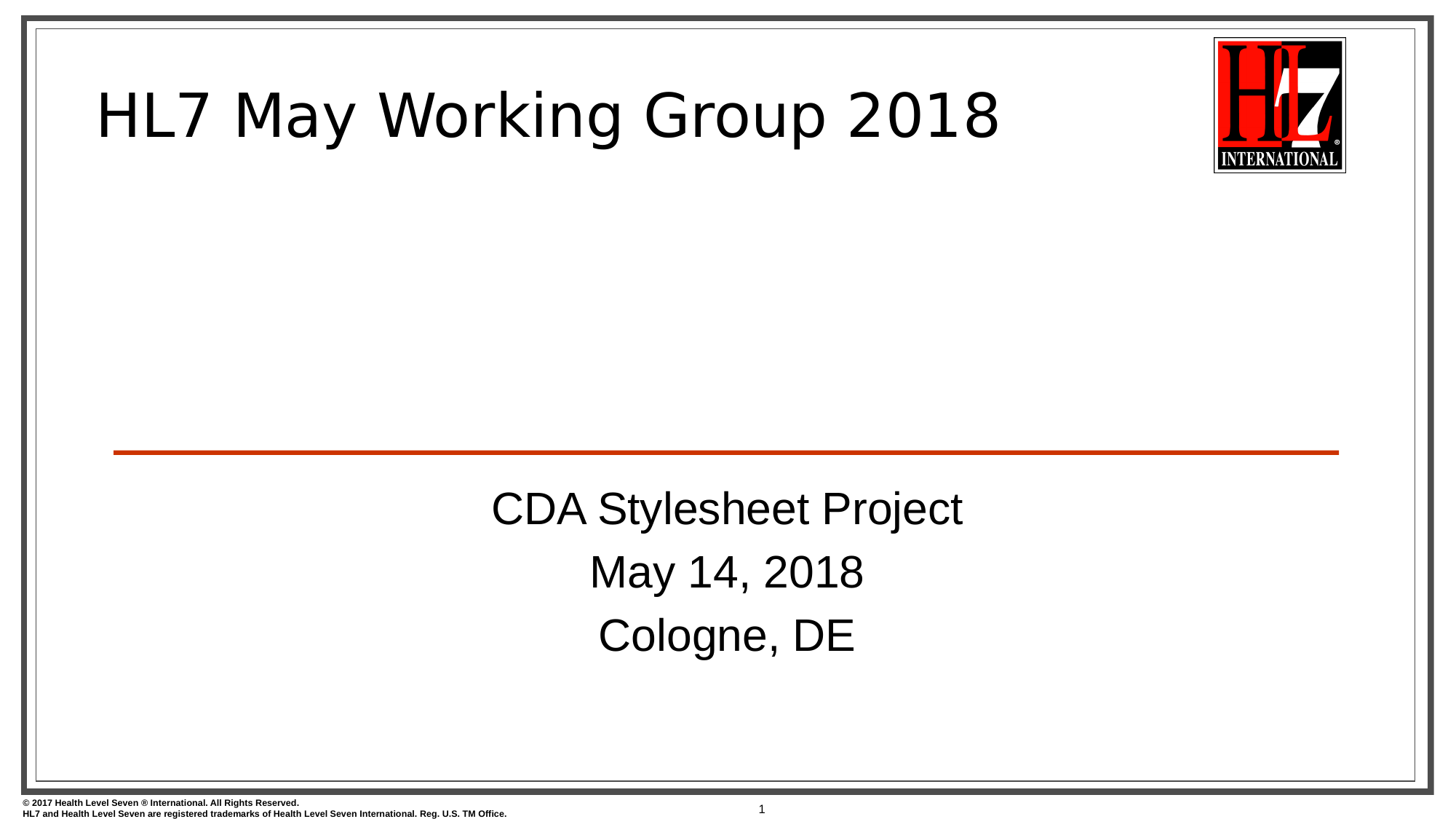

# HL7 May Working Group 2018
CDA Stylesheet Project
May 14, 2018
Cologne, DE
1